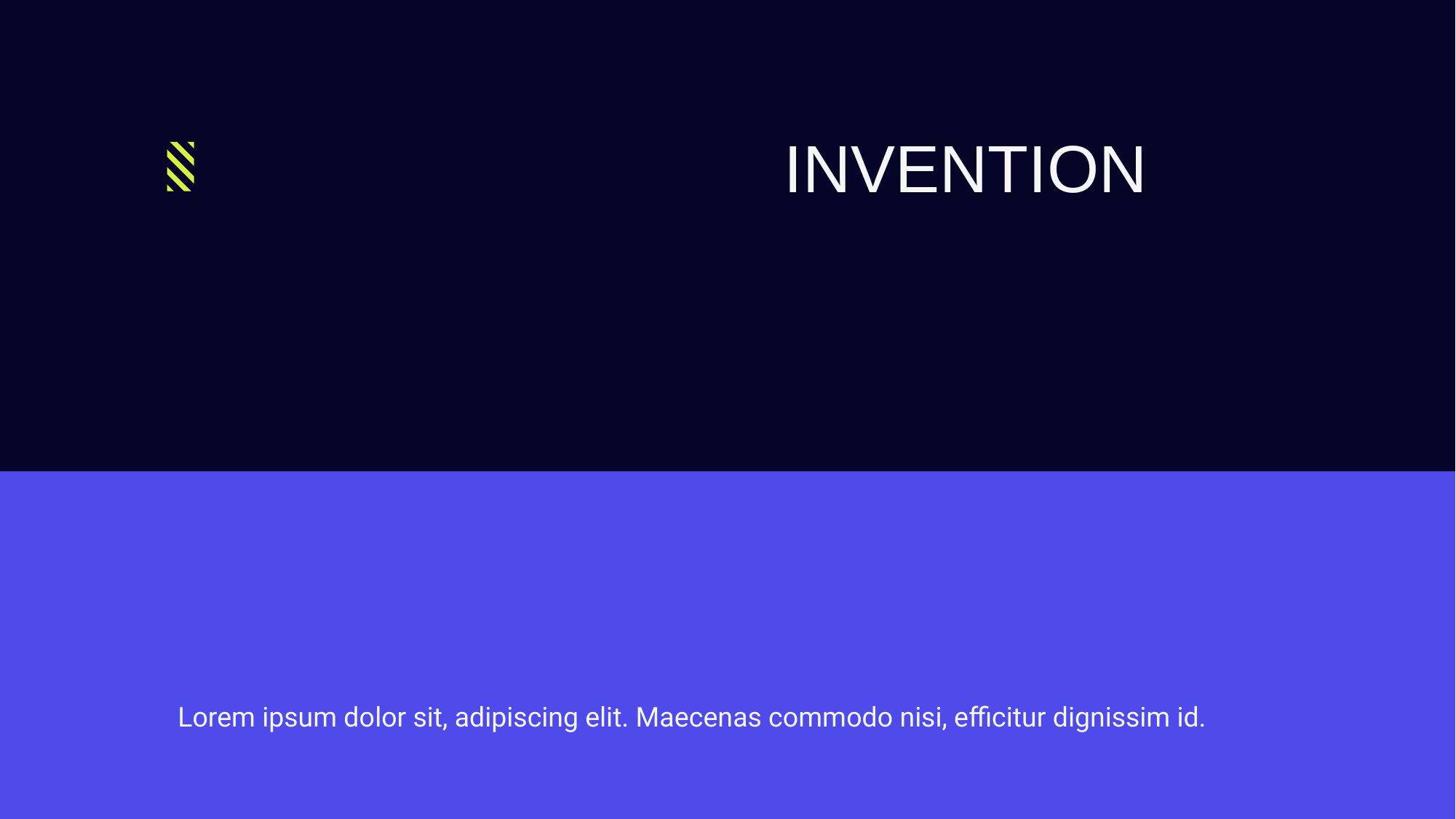

INVENTION

Lorem ipsum dolor sit, adipiscing elit. Maecenas commodo nisi, efficitur dignissim id.